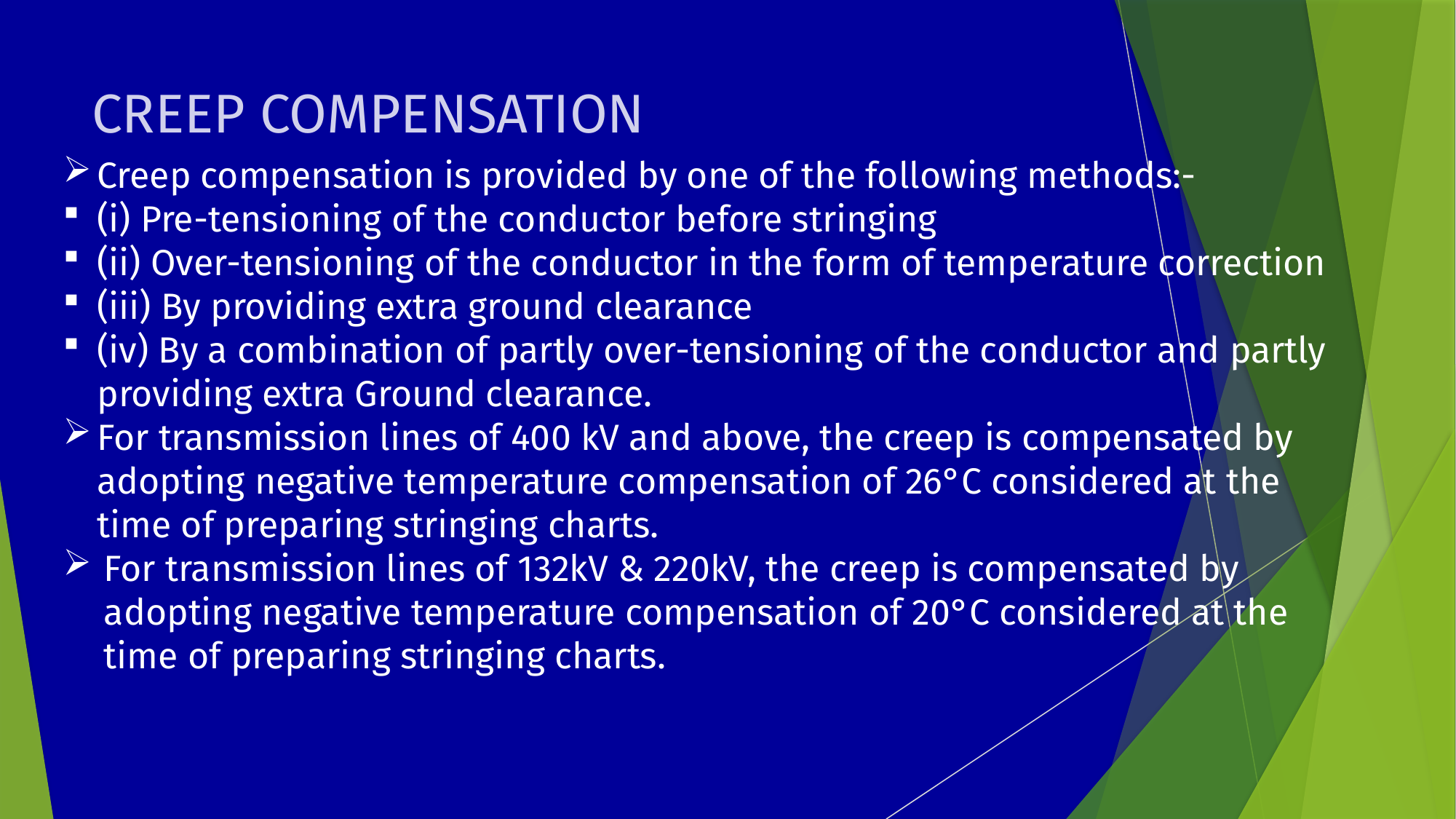

# CREEP COMPENSATION
Creep compensation is provided by one of the following methods:-
(i) Pre-tensioning of the conductor before stringing
(ii) Over-tensioning of the conductor in the form of temperature correction
(iii) By providing extra ground clearance
(iv) By a combination of partly over-tensioning of the conductor and partly providing extra Ground clearance.
For transmission lines of 400 kV and above, the creep is compensated by adopting negative temperature compensation of 26°C considered at the time of preparing stringing charts.
For transmission lines of 132kV & 220kV, the creep is compensated by adopting negative temperature compensation of 20°C considered at the time of preparing stringing charts.